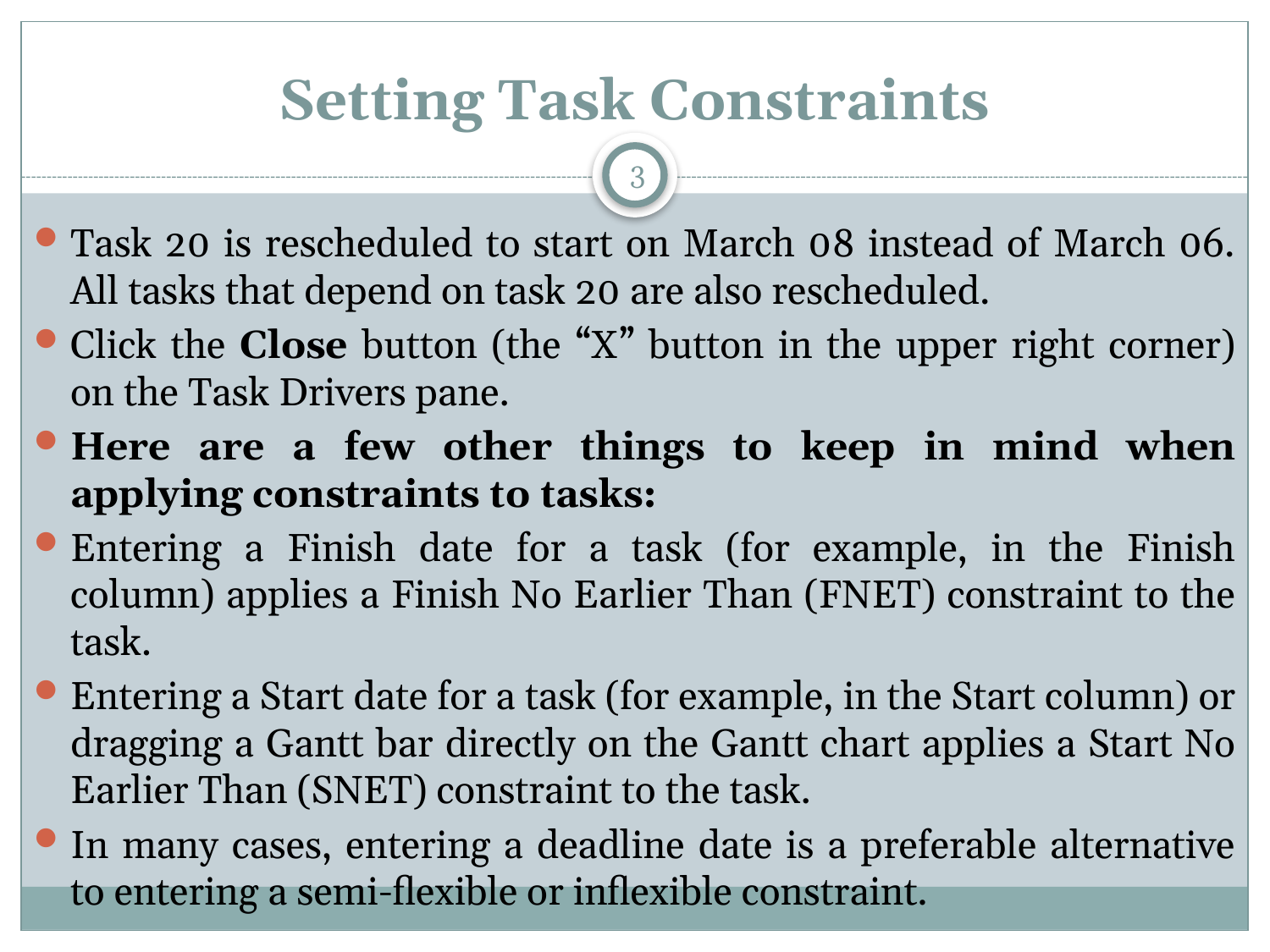

# Setting Task Constraints
3
Task 20 is rescheduled to start on March 08 instead of March 06. All tasks that depend on task 20 are also rescheduled.
Click the Close button (the “X” button in the upper right corner) on the Task Drivers pane.
Here are a few other things to keep in mind when applying constraints to tasks:
Entering a Finish date for a task (for example, in the Finish column) applies a Finish No Earlier Than (FNET) constraint to the task.
Entering a Start date for a task (for example, in the Start column) or dragging a Gantt bar directly on the Gantt chart applies a Start No Earlier Than (SNET) constraint to the task.
In many cases, entering a deadline date is a preferable alternative to entering a semi-flexible or inflexible constraint.